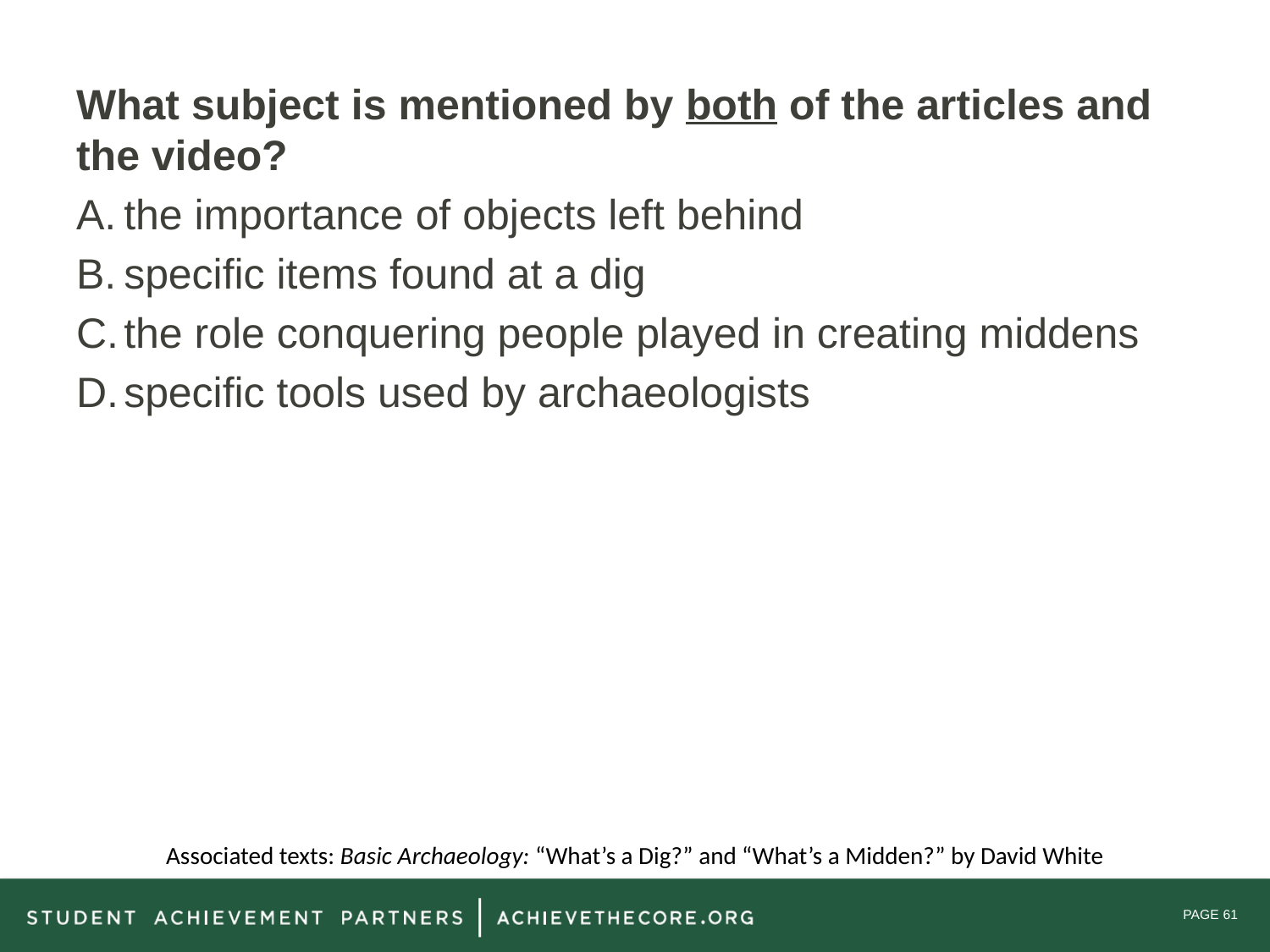

What subject is mentioned by both of the articles and the video?
the importance of objects left behind
specific items found at a dig
the role conquering people played in creating middens
specific tools used by archaeologists

Associated texts: Basic Archaeology: “What’s a Dig?” and “What’s a Midden?” by David White